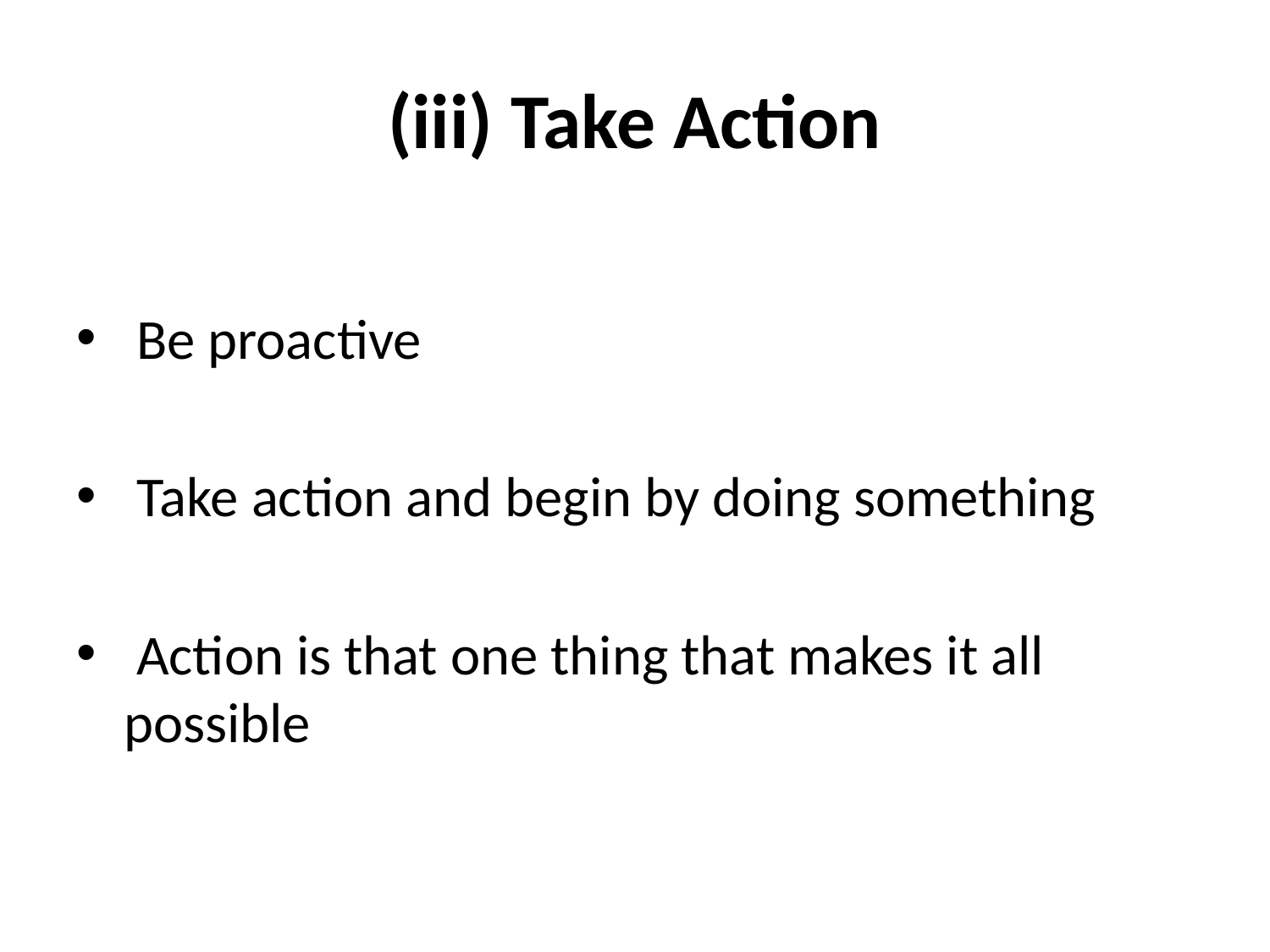

# (iii) Take Action
 Be proactive

 Take action and begin by doing something

 Action is that one thing that makes it all possible